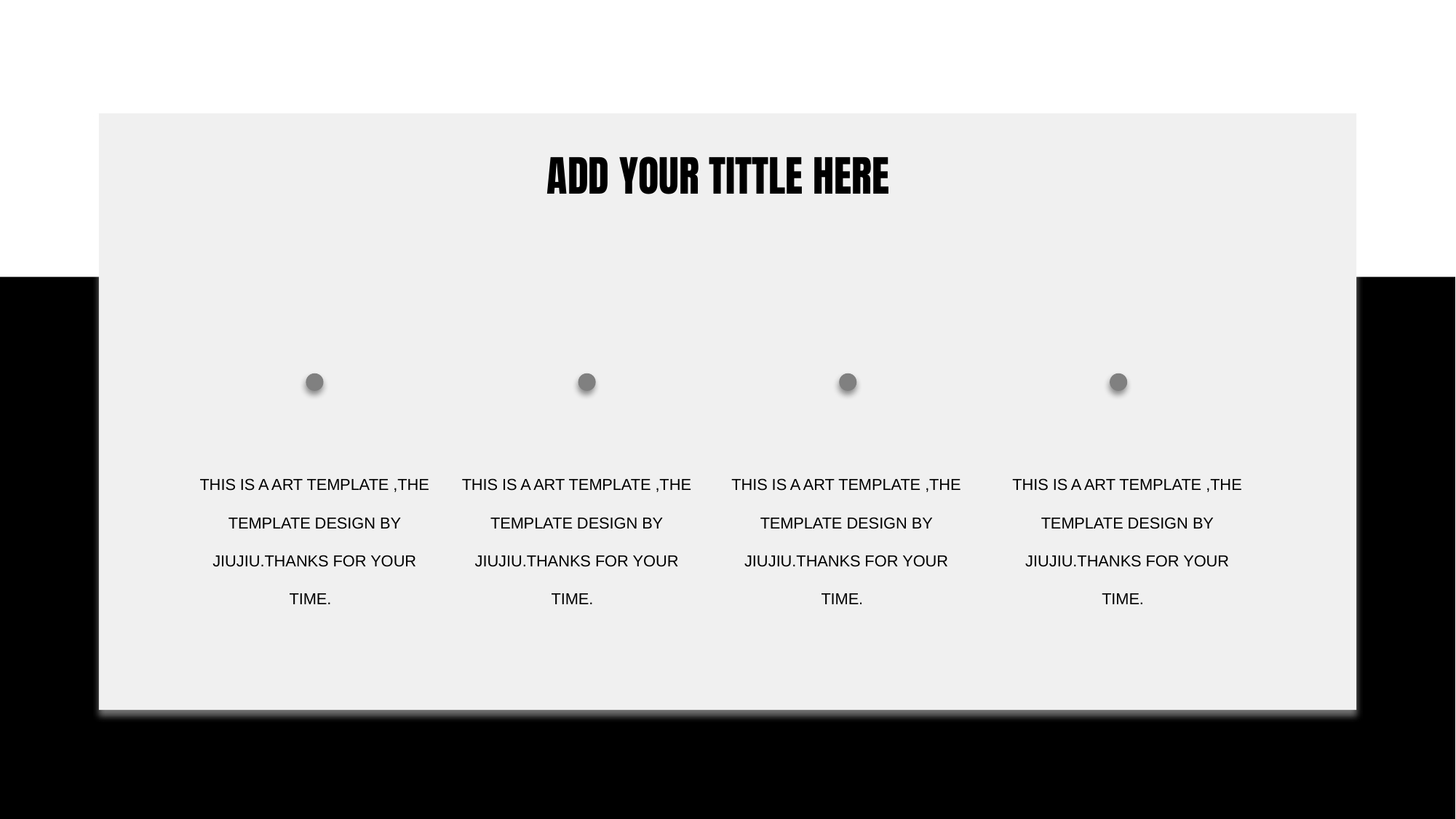

ADD YOUR TITTLE HERE

THIS IS A ART TEMPLATE ,THE TEMPLATE DESIGN BY JIUJIU.THANKS FOR YOUR TIME.
THIS IS A ART TEMPLATE ,THE TEMPLATE DESIGN BY JIUJIU.THANKS FOR YOUR TIME.
THIS IS A ART TEMPLATE ,THE TEMPLATE DESIGN BY JIUJIU.THANKS FOR YOUR TIME.
THIS IS A ART TEMPLATE ,THE TEMPLATE DESIGN BY JIUJIU.THANKS FOR YOUR TIME.